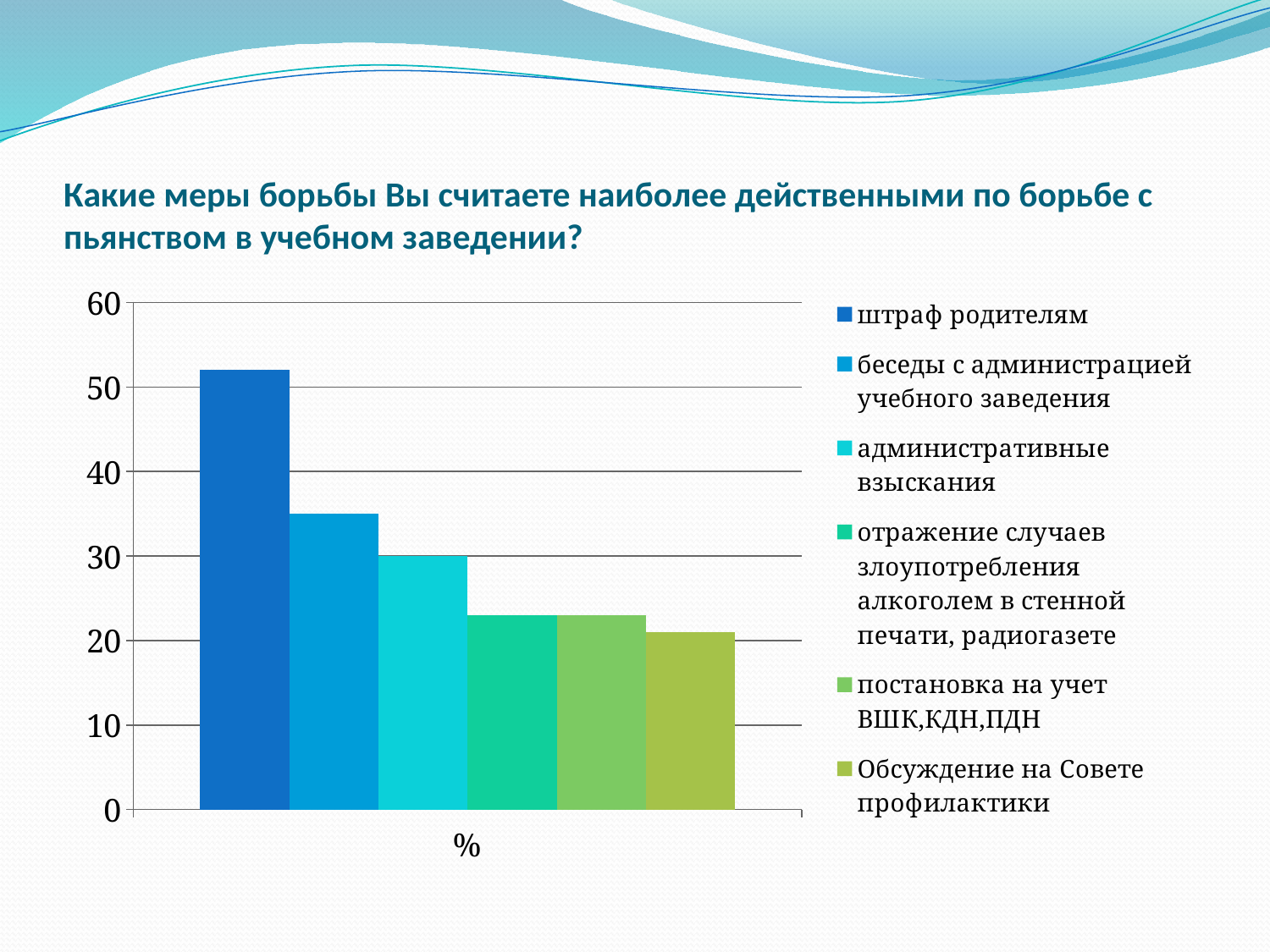

# Какие меры борьбы Вы считаете наиболее действенными по борьбе с пьянством в учебном заведении?

### Chart

| Category | штраф родителям  | беседы с администрацией учебного заведения  | административные взыскания  | отражение случаев злоупотребления алкоголем в стенной печати, радиогазете  | постановка на учет  ВШК,КДН,ПДН | Обсуждение на Совете профилактики  |
|---|---|---|---|---|---|---|
| % | 52.0 | 35.0 | 30.0 | 23.0 | 23.0 | 21.0 |